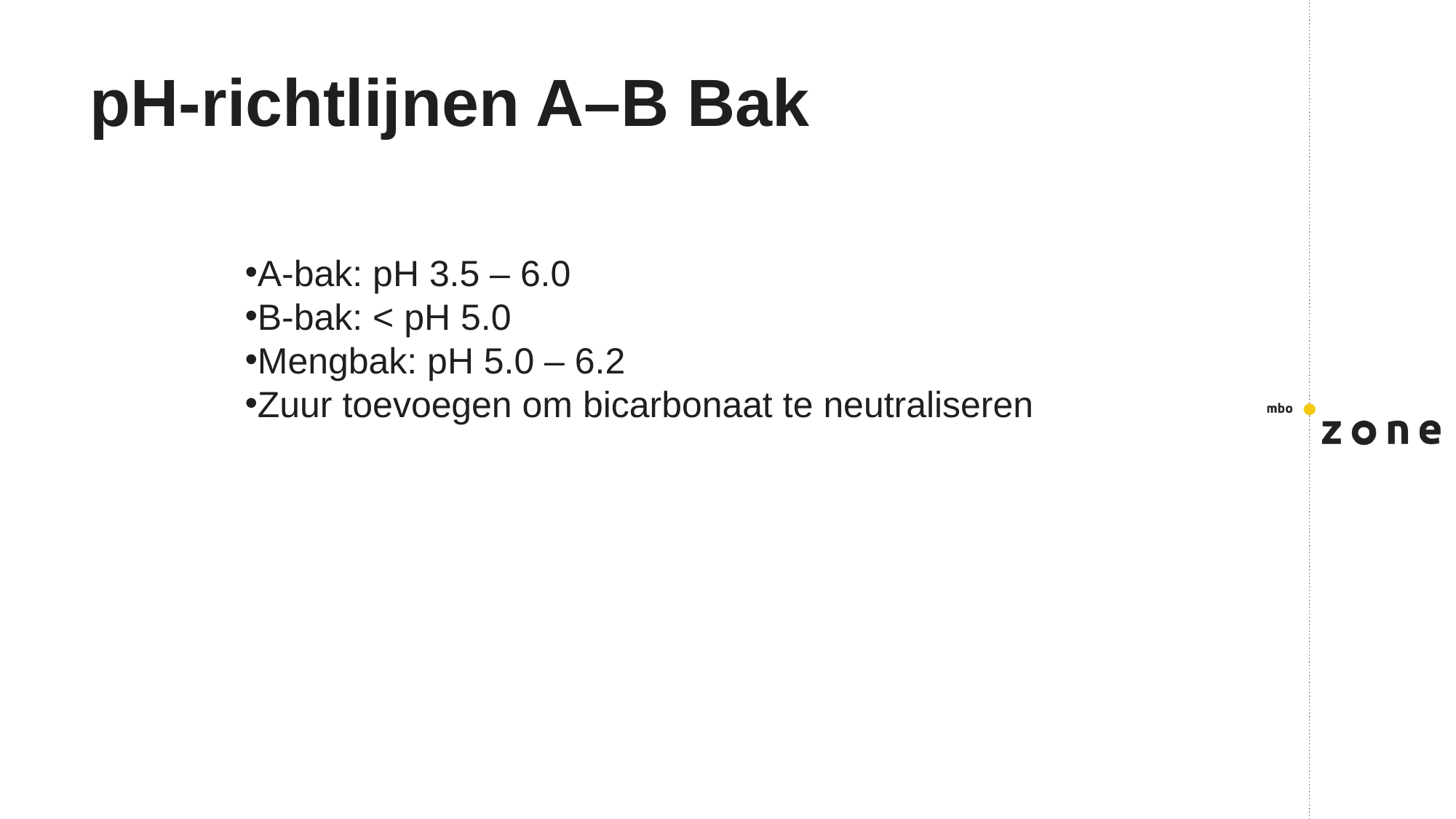

# pH-richtlijnen A–B Bak

A-bak: pH 3.5 – 6.0
B-bak: < pH 5.0
Mengbak: pH 5.0 – 6.2
Zuur toevoegen om bicarbonaat te neutraliseren